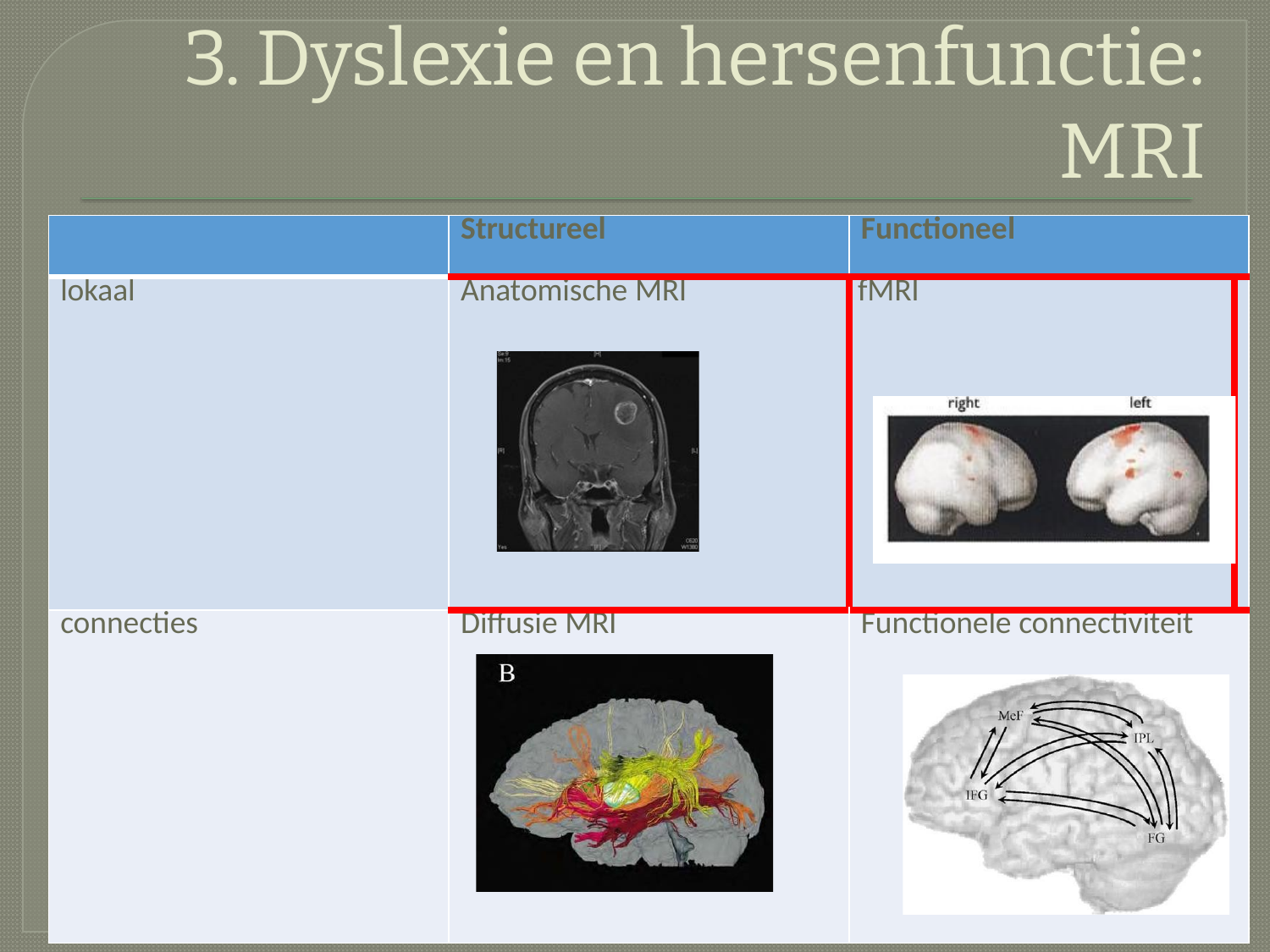

# 3. Dyslexie en hersenfunctie: MRI
|  | Structureel | Functioneel |  |
| --- | --- | --- | --- |
| lokaal | Anatomische MRI | fMRI |  |
| connecties | Diffusie MRI | Functionele connectiviteit |  |

13